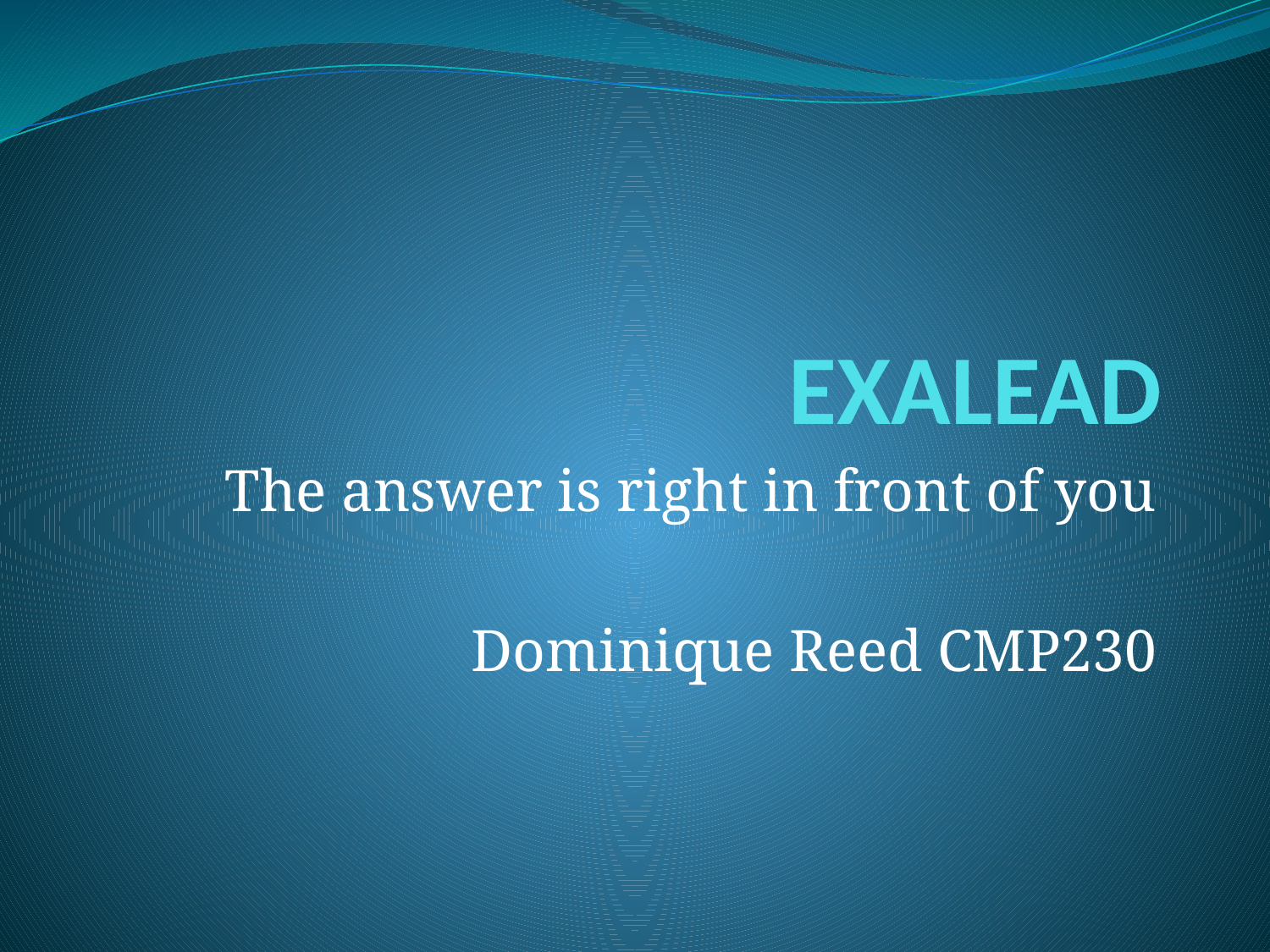

# EXALEAD
The answer is right in front of you

Dominique Reed CMP230